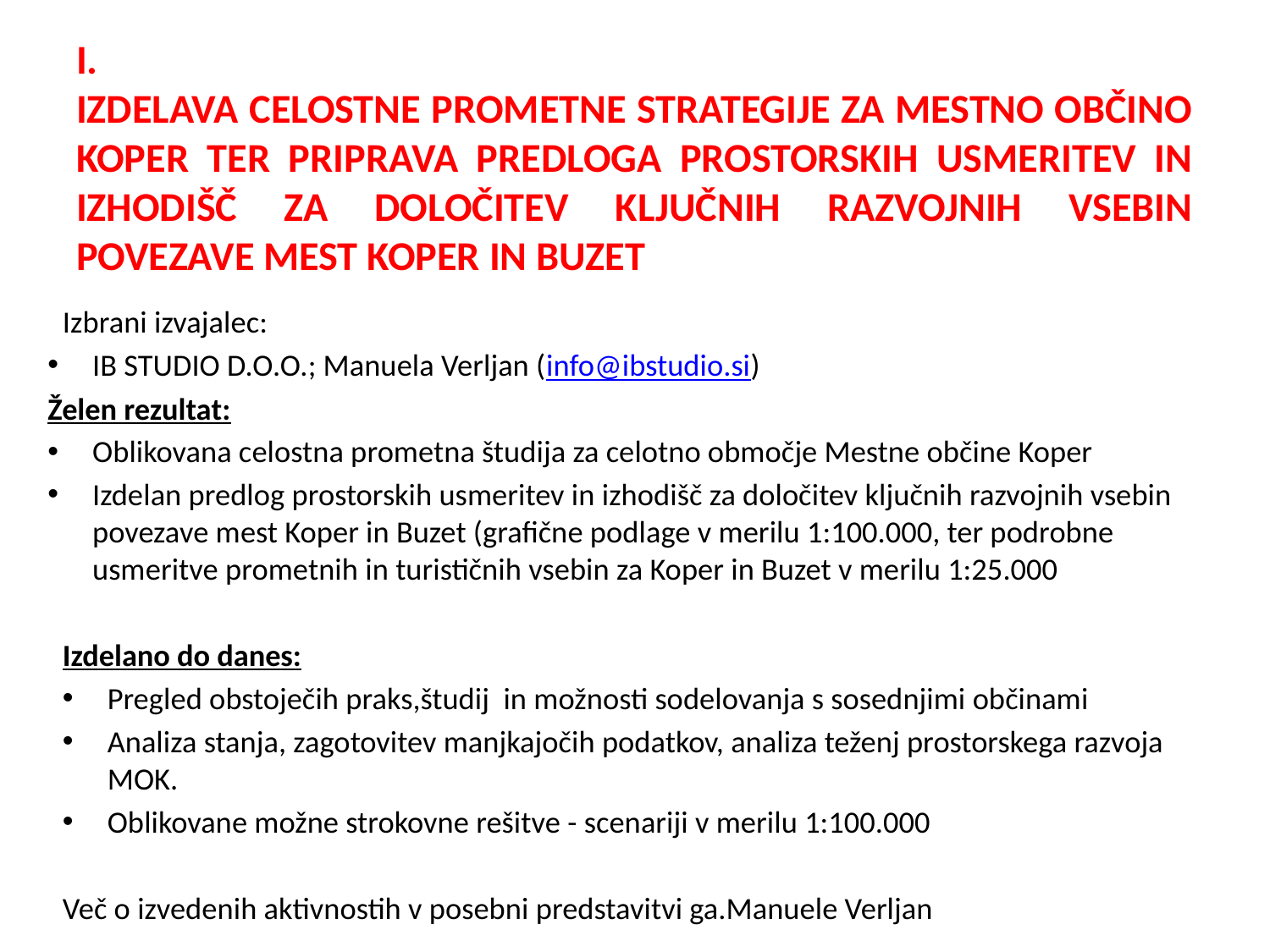

# I. IZDELAVA CELOSTNE PROMETNE STRATEGIJE ZA MESTNO OBČINO KOPER TER PRIPRAVA PREDLOGA PROSTORSKIH USMERITEV IN IZHODIŠČ ZA DOLOČITEV KLJUČNIH RAZVOJNIH VSEBIN POVEZAVE MEST KOPER IN BUZET
Izbrani izvajalec:
IB STUDIO D.O.O.; Manuela Verljan (info@ibstudio.si)
Želen rezultat:
Oblikovana celostna prometna študija za celotno območje Mestne občine Koper
Izdelan predlog prostorskih usmeritev in izhodišč za določitev ključnih razvojnih vsebin povezave mest Koper in Buzet (grafične podlage v merilu 1:100.000, ter podrobne usmeritve prometnih in turističnih vsebin za Koper in Buzet v merilu 1:25.000

Izdelano do danes:
Pregled obstoječih praks,študij  in možnosti sodelovanja s sosednjimi občinami
Analiza stanja, zagotovitev manjkajočih podatkov, analiza teženj prostorskega razvoja MOK.
Oblikovane možne strokovne rešitve - scenariji v merilu 1:100.000

Več o izvedenih aktivnostih v posebni predstavitvi ga.Manuele Verljan